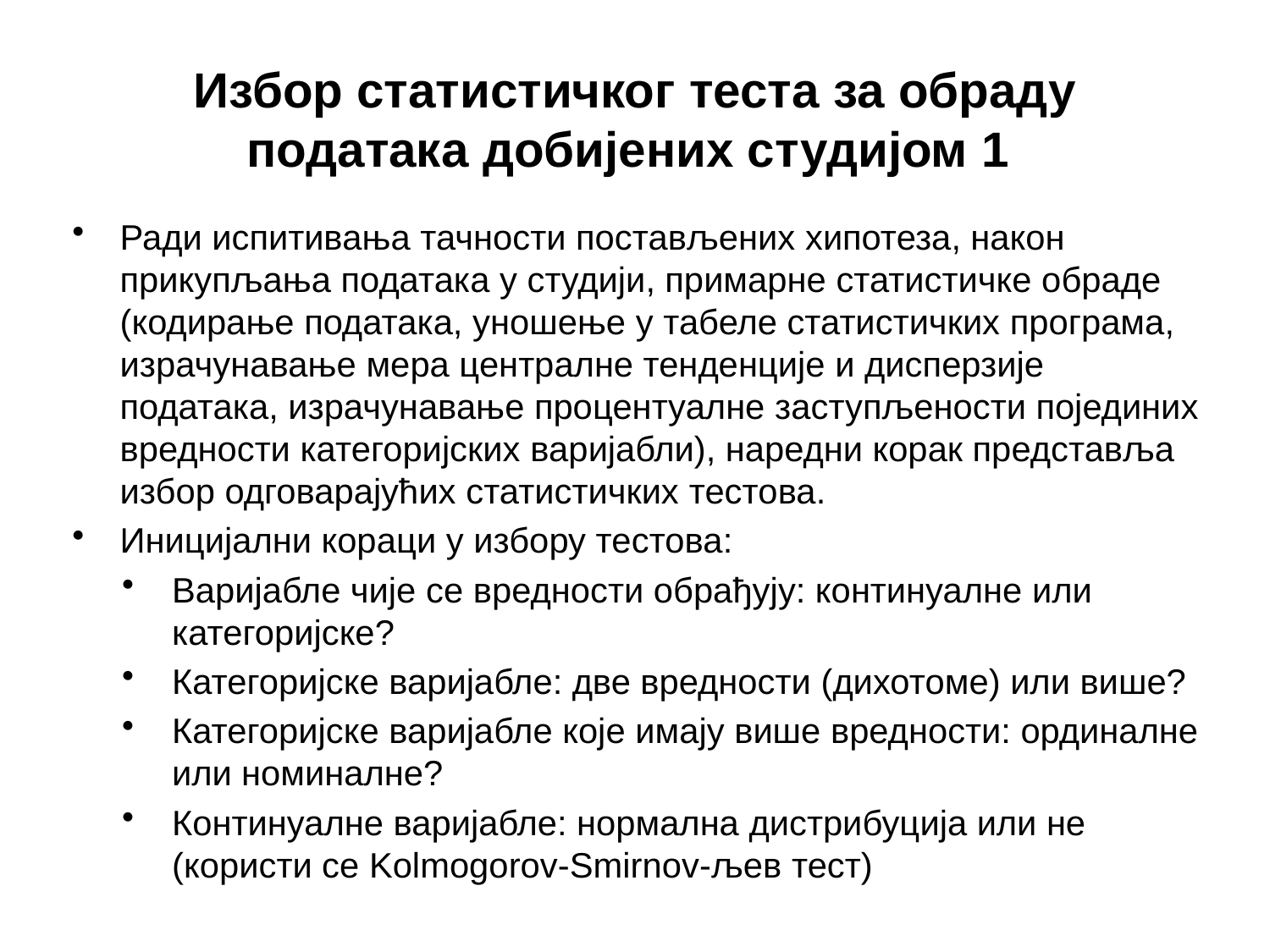

# Избор статистичког теста за обраду података добијених студијом 1
Ради испитивања тачности постављених хипотеза, након прикупљања података у студији, примарне статистичке обраде (кодирање података, уношење у табеле статистичких програма, израчунавање мера централне тенденције и дисперзије података, израчунавање процентуалне заступљености појединих вредности категоријских варијабли), наредни корак представља избор одговарајућих статистичких тестова.
Иницијални кораци у избору тестова:
Варијабле чије се вредности обрађују: континуалне или категоријске?
Категоријске варијабле: две вредности (дихотоме) или више?
Категоријске варијабле које имају више вредности: ординалне или номиналне?
Континуалне варијабле: нормална дистрибуција или не (користи се Kolmogorov-Smirnov-љев тест)